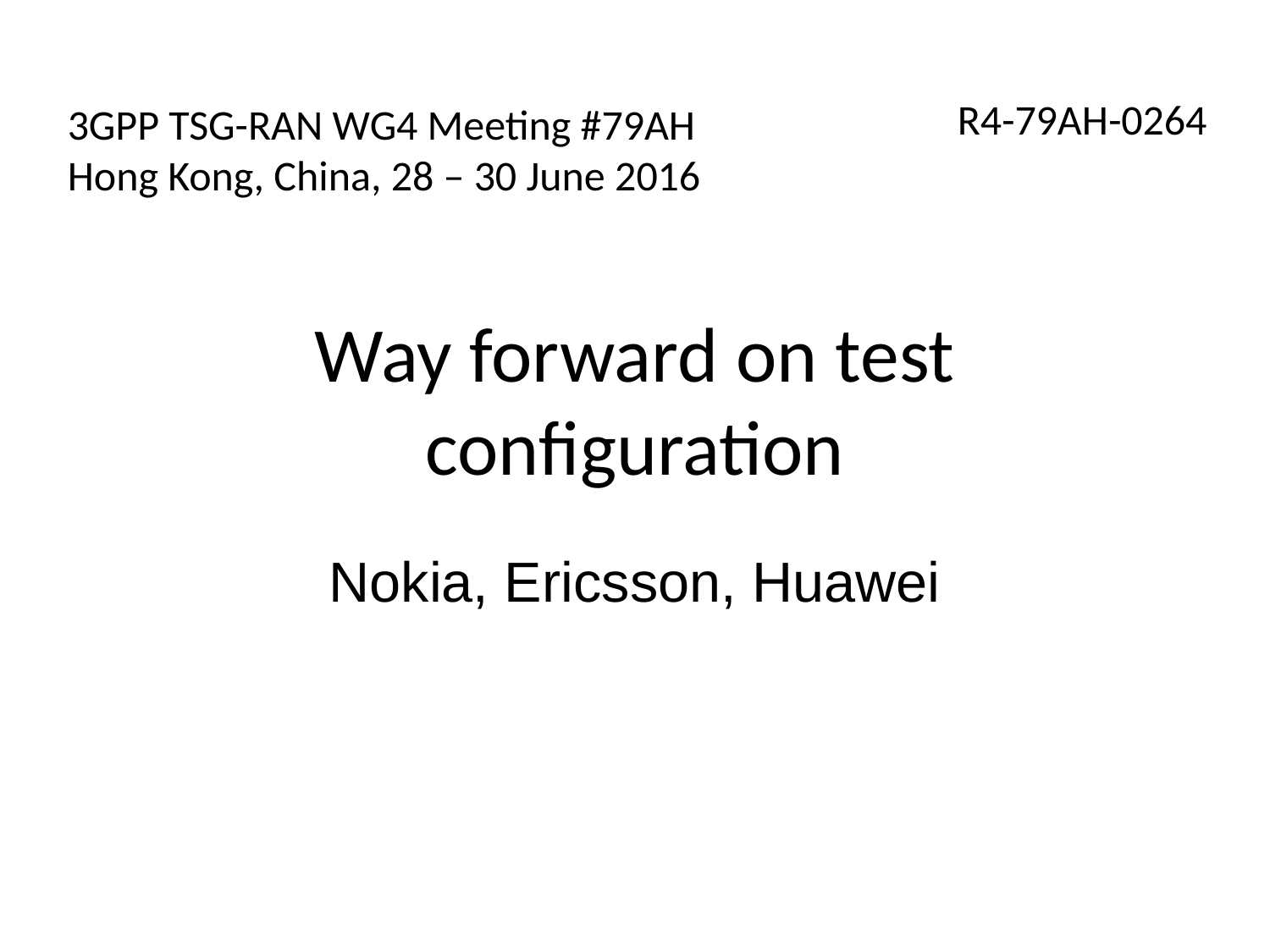

3GPP TSG-RAN WG4 Meeting #79AH
Hong Kong, China, 28 – 30 June 2016
R4-79AH-0264
# Way forward on test configuration
Nokia, Ericsson, Huawei